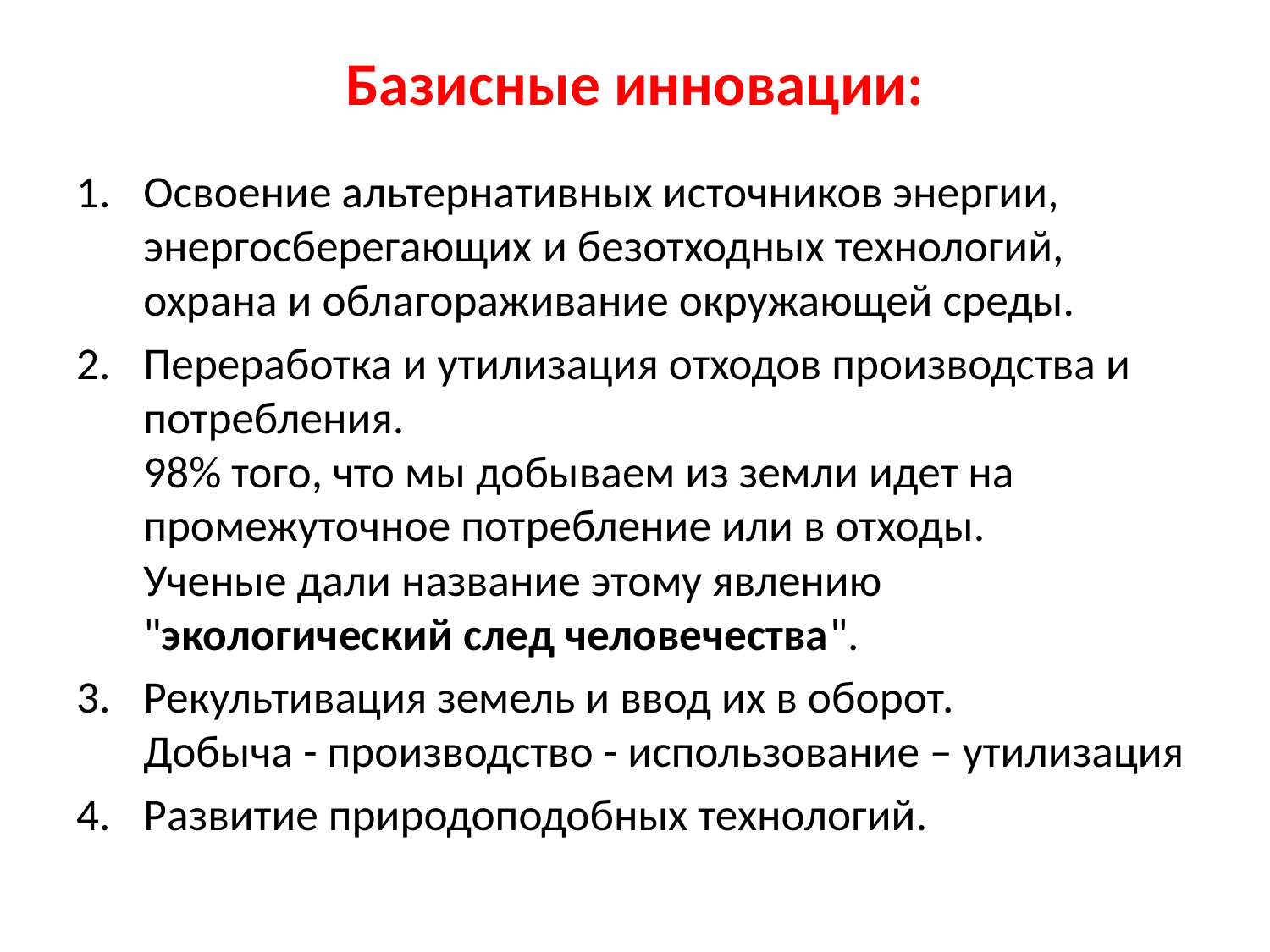

# Базисные инновации:
Освоение альтернативных источников энергии, энергосберегающих и безотходных технологий, охрана и облагораживание окружающей среды.
Переработка и утилизация отходов производства и потребления.
98% того, что мы добываем из земли идет на промежуточное потребление или в отходы.
Ученые дали название этому явлению "экологический след человечества".
Рекультивация земель и ввод их в оборот.
Добыча - производство - использование – утилизация
Развитие природоподобных технологий.